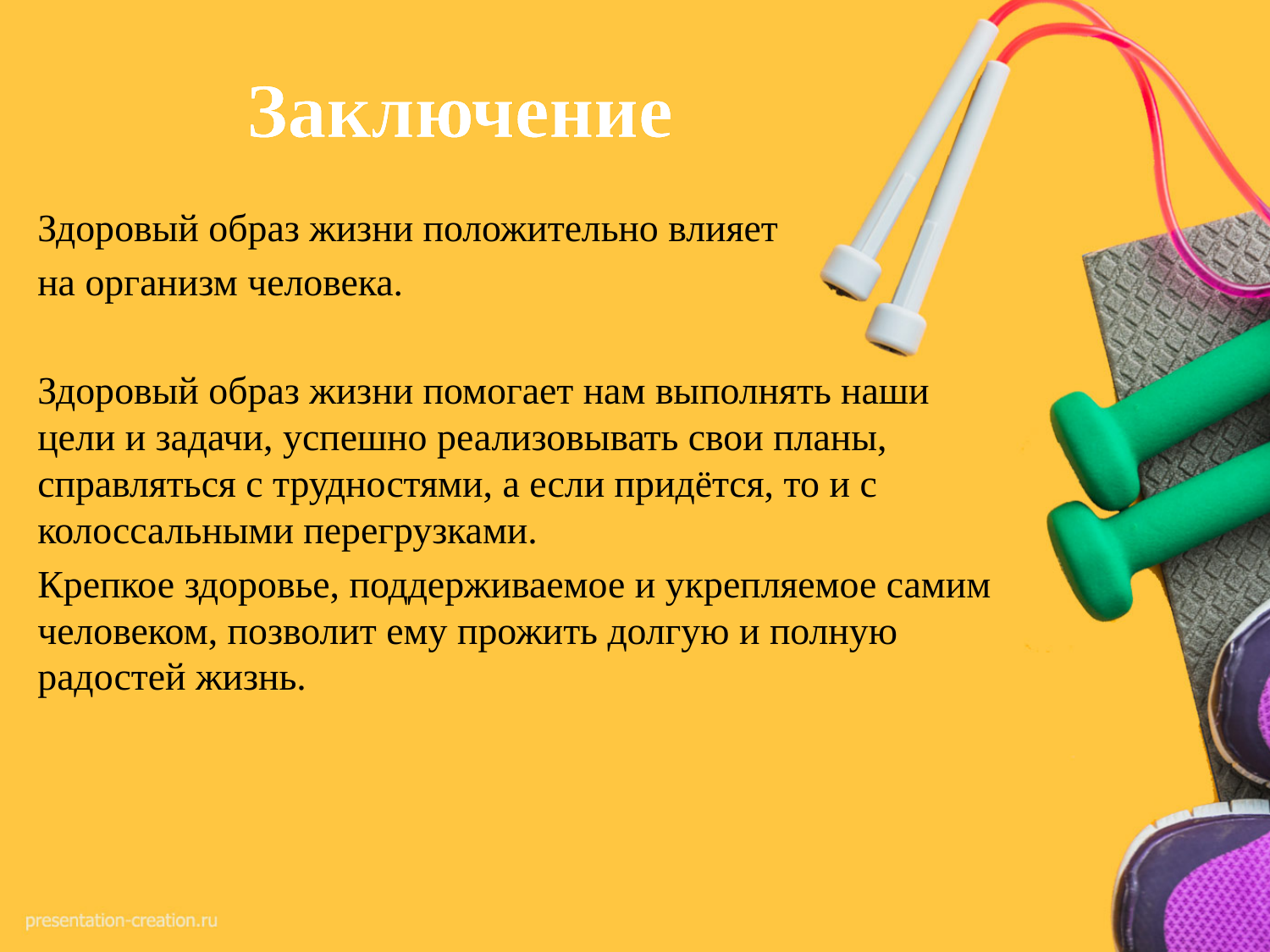

# Заключение
Здоровый образ жизни положительно влияет
на организм человека.

Здоровый образ жизни помогает нам выполнять наши цели и задачи, успешно реализовывать свои планы, справляться с трудностями, а если придётся, то и с колоссальными перегрузками.
Крепкое здоровье, поддерживаемое и укрепляемое самим человеком, позволит ему прожить долгую и полную радостей жизнь.